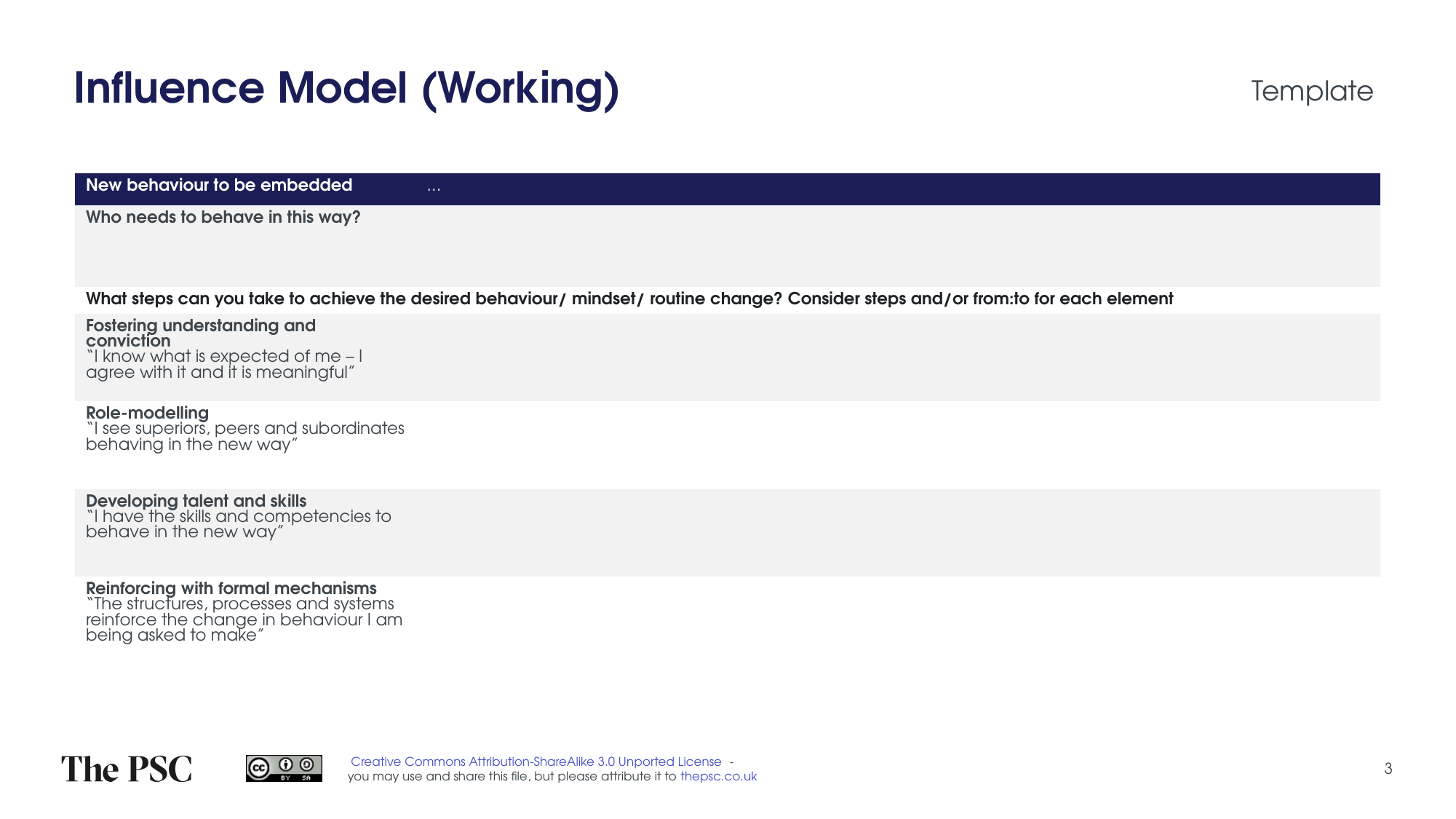

Influence Model (Working)
Template
| New behaviour to be embedded | … |
| --- | --- |
| Who needs to behave in this way? |  |
| What steps can you take to achieve the desired behaviour/ mindset/ routine change? Consider steps and/or from:to for each element |  |
| Fostering understanding and conviction “I know what is expected of me – I agree with it and it is meaningful” |  |
| Role-modelling “I see superiors, peers and subordinates behaving in the new way” |  |
| Developing talent and skills “I have the skills and competencies to behave in the new way” |  |
| Reinforcing with formal mechanisms “The structures, processes and systems reinforce the change in behaviour I am being asked to make” |  |
3